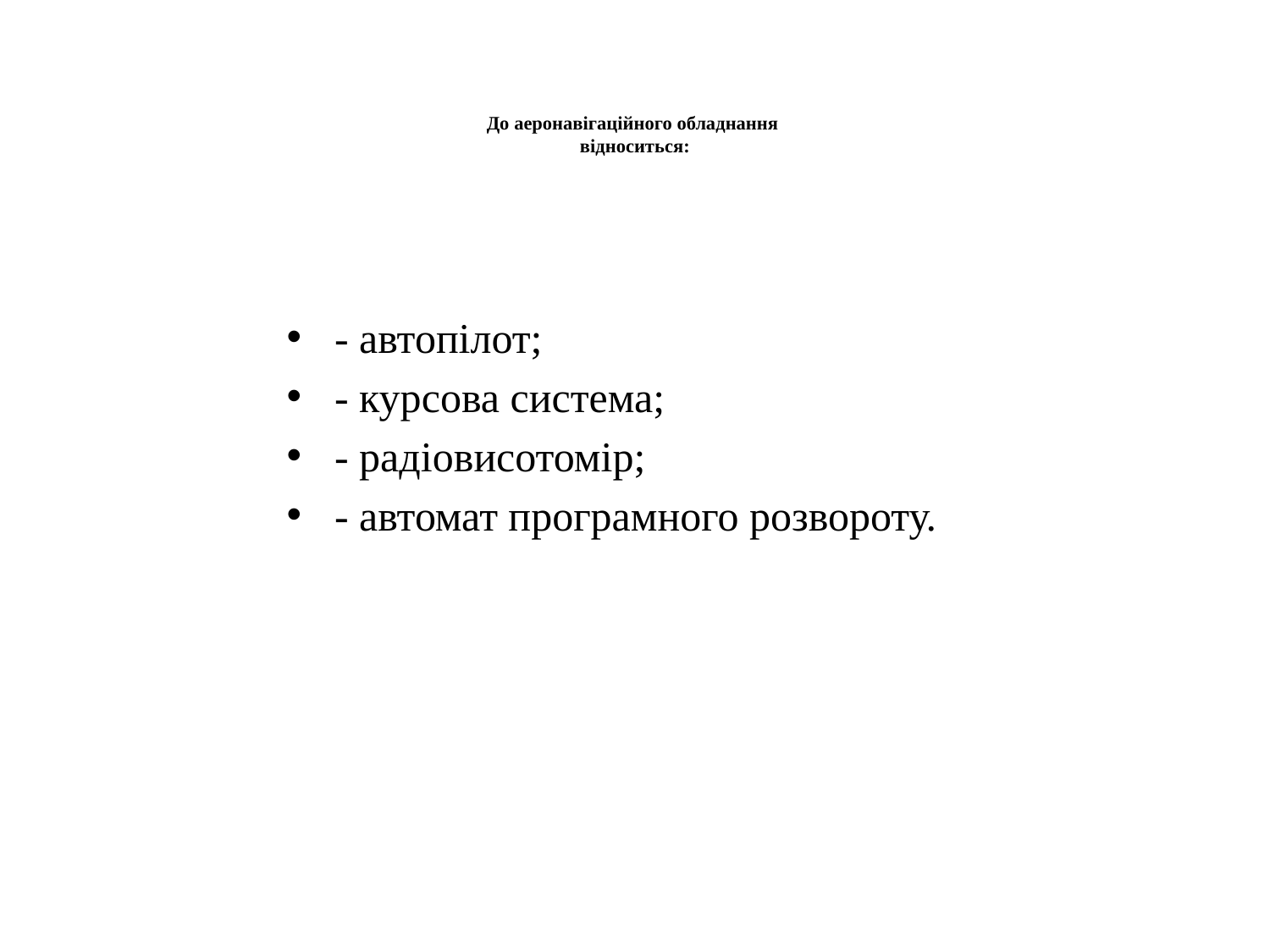

# До аеронавігаційного обладнання відноситься:

- автопілот;
- курсова система;
- радіовисотомір;
- автомат програмного розвороту.